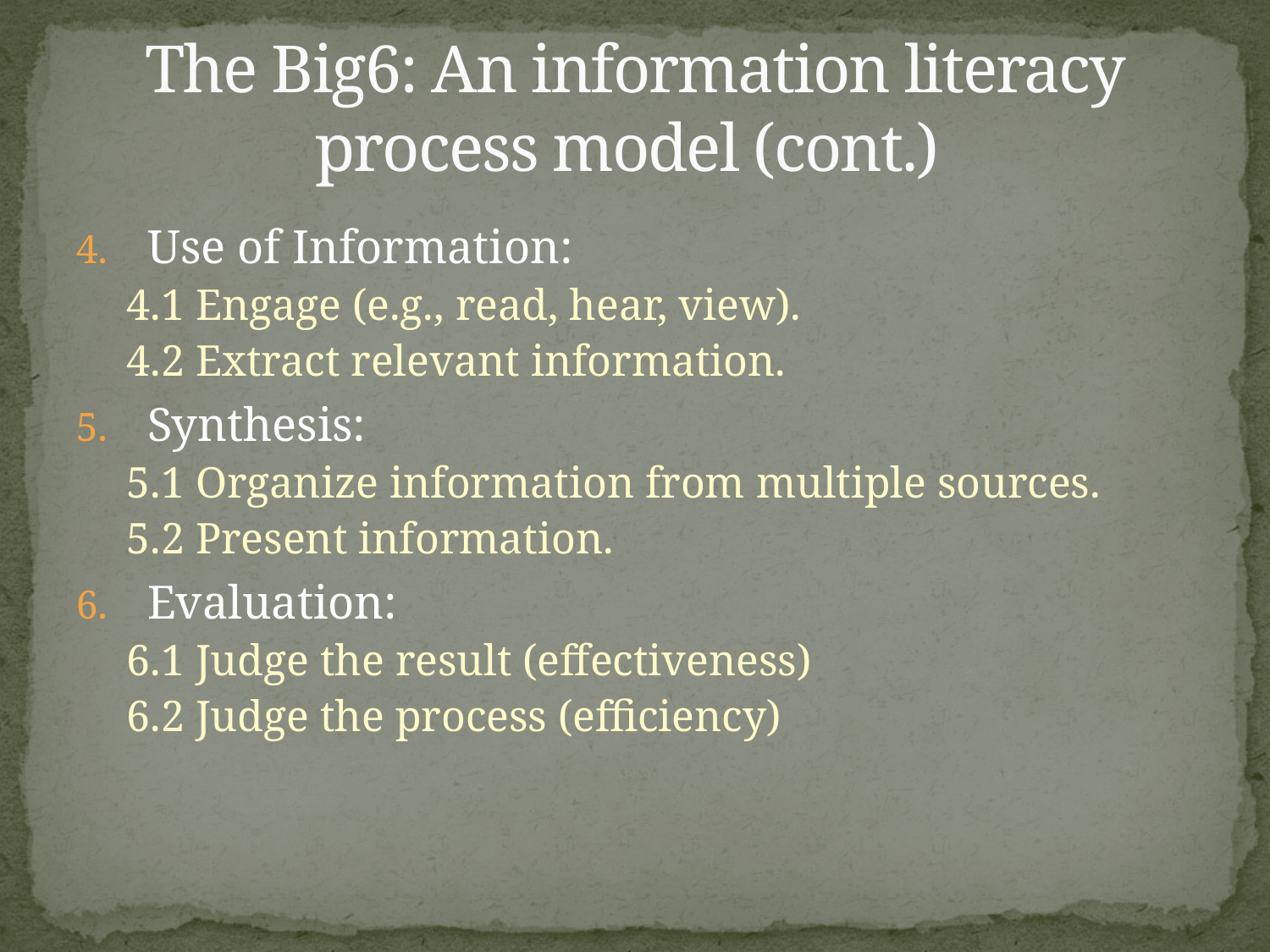

# The Big6: An information literacy process model (cont.)
Use of Information:
4.1 Engage (e.g., read, hear, view).
4.2 Extract relevant information.
Synthesis:
5.1 Organize information from multiple sources.
5.2 Present information.
Evaluation:
6.1 Judge the result (effectiveness)
6.2 Judge the process (efficiency)